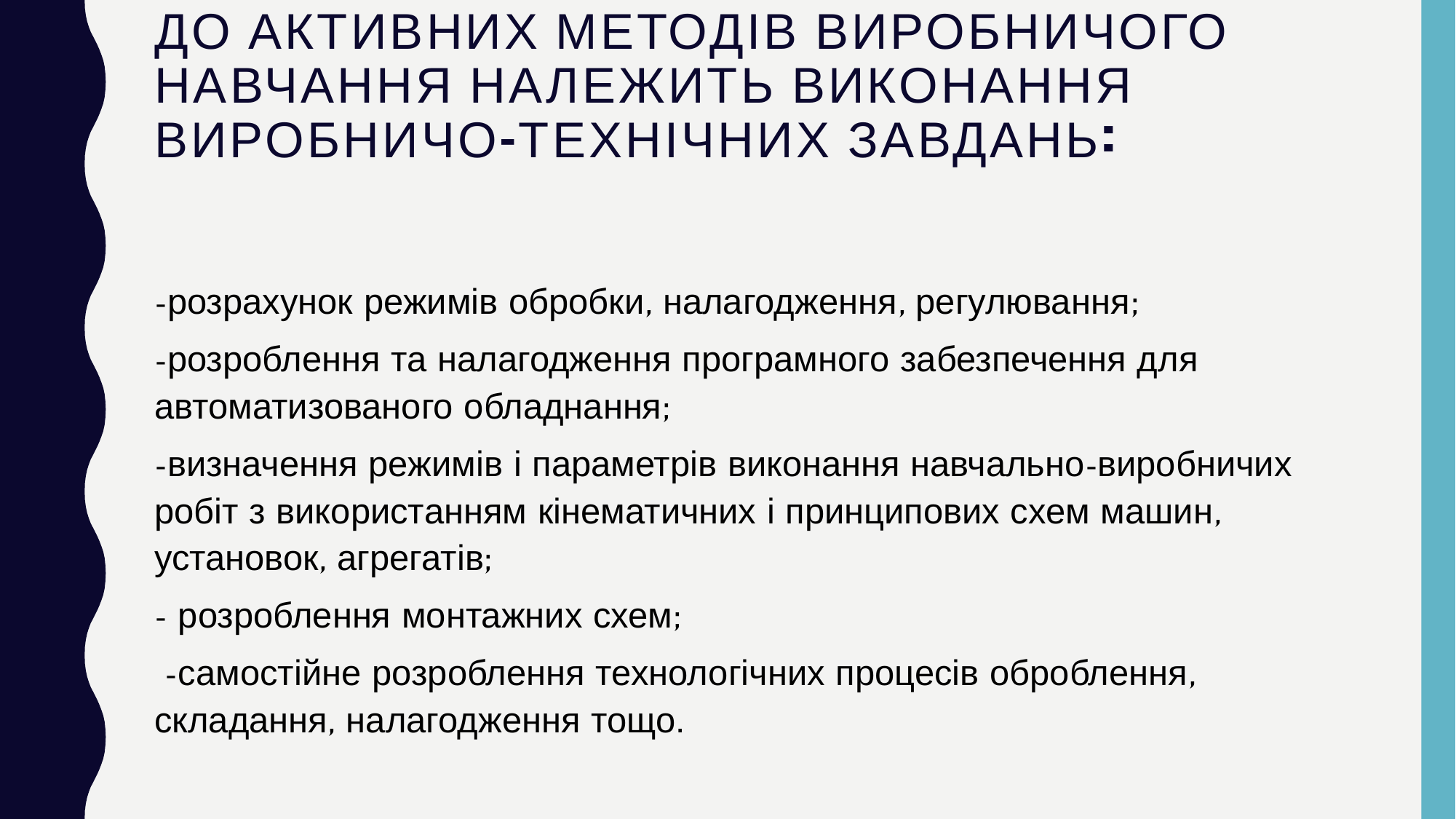

# До активних методів виробничого навчання належить виконання виробничо-технічних завдань:
-розрахунок режимів обробки, налагодження, регулювання;
-розроблення та налагодження програмного забезпечення для автоматизованого обладнання;
-визначення режимів і параметрів виконання навчально-виробничих робіт з використанням кінематичних і принципових схем машин, установок, агрегатів;
- розроблення монтажних схем;
 -самостійне розроблення технологічних процесів оброблення, складання, налагодження тощо.